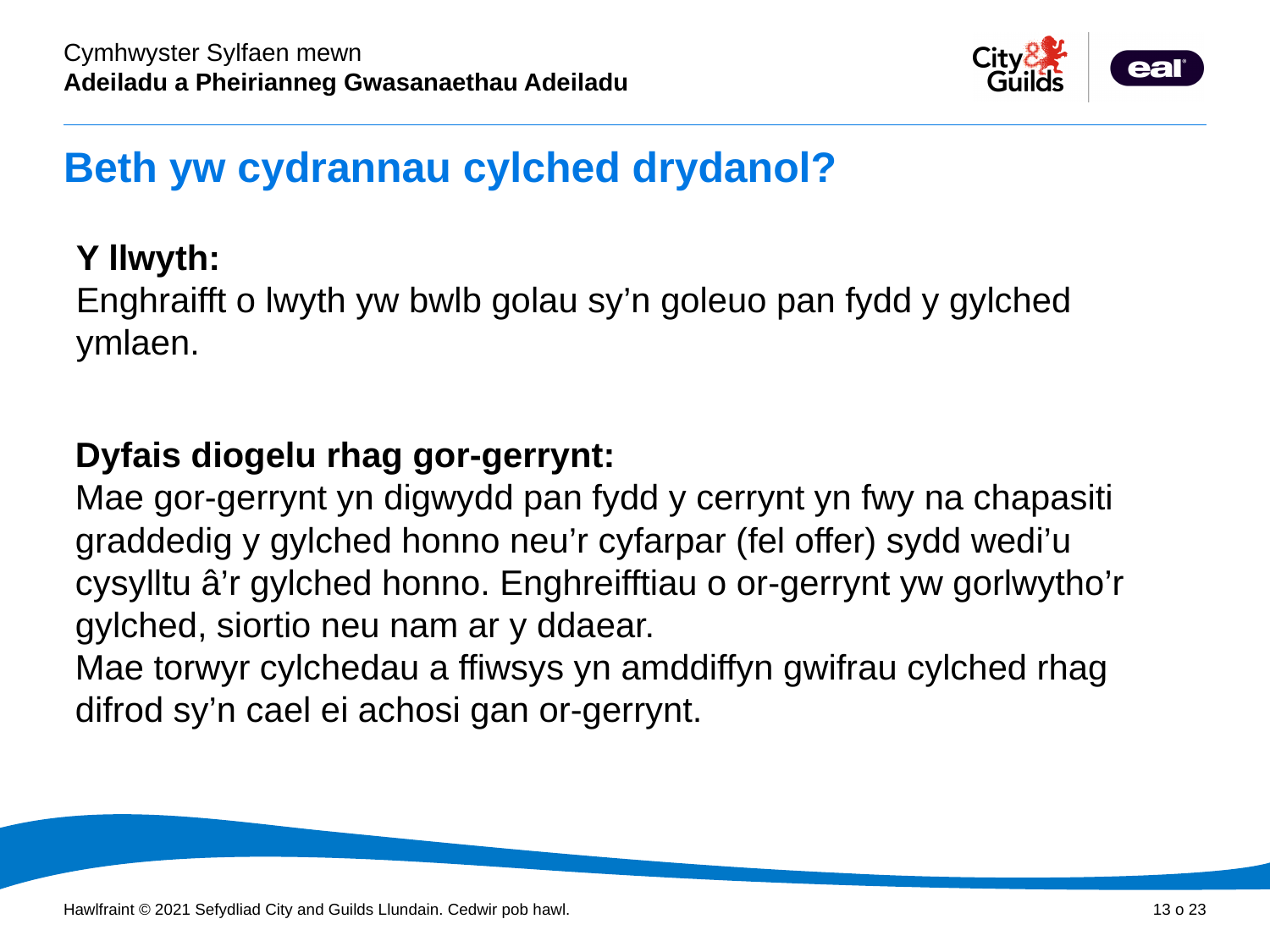

# Beth yw cydrannau cylched drydanol?
Y llwyth:
Enghraifft o lwyth yw bwlb golau sy’n goleuo pan fydd y gylched ymlaen.
Dyfais diogelu rhag gor-gerrynt:
Mae gor-gerrynt yn digwydd pan fydd y cerrynt yn fwy na chapasiti graddedig y gylched honno neu’r cyfarpar (fel offer) sydd wedi’u cysylltu â’r gylched honno. Enghreifftiau o or-gerrynt yw gorlwytho’r gylched, siortio neu nam ar y ddaear.
Mae torwyr cylchedau a ffiwsys yn amddiffyn gwifrau cylched rhag difrod sy’n cael ei achosi gan or-gerrynt.